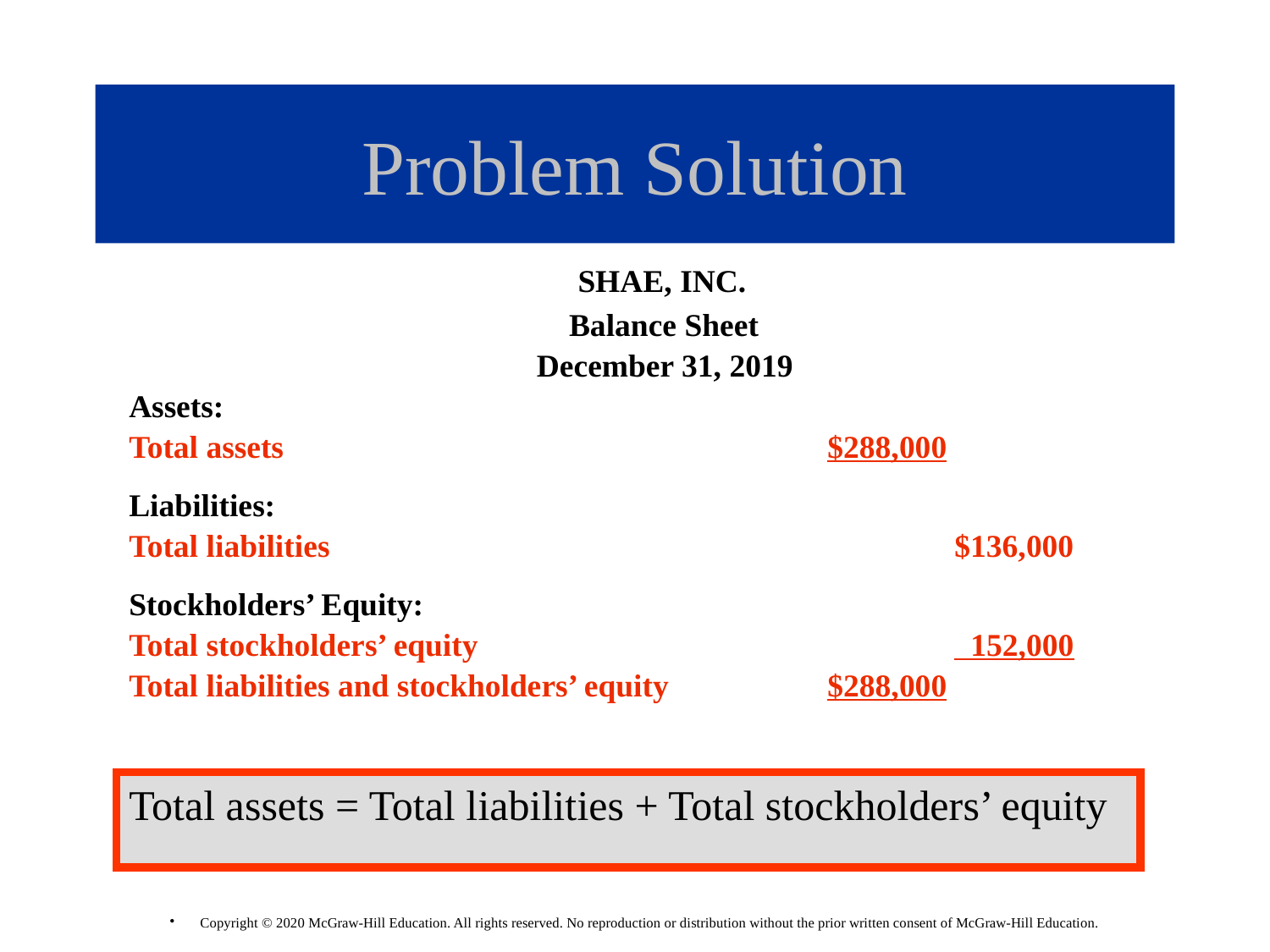

# Problem Solution
			            SHAE, INC.
		                                 Balance Sheet
		                             December 31, 2019
Assets:
Total assets 					  $288,000

Liabilities:
Total liabilities 					  $136,000

Stockholders’ Equity:
Total stockholders’ equity				    152,000
Total liabilities and stockholders’ equity		  $288,000

Total assets = Total liabilities + Total stockholders’ equity